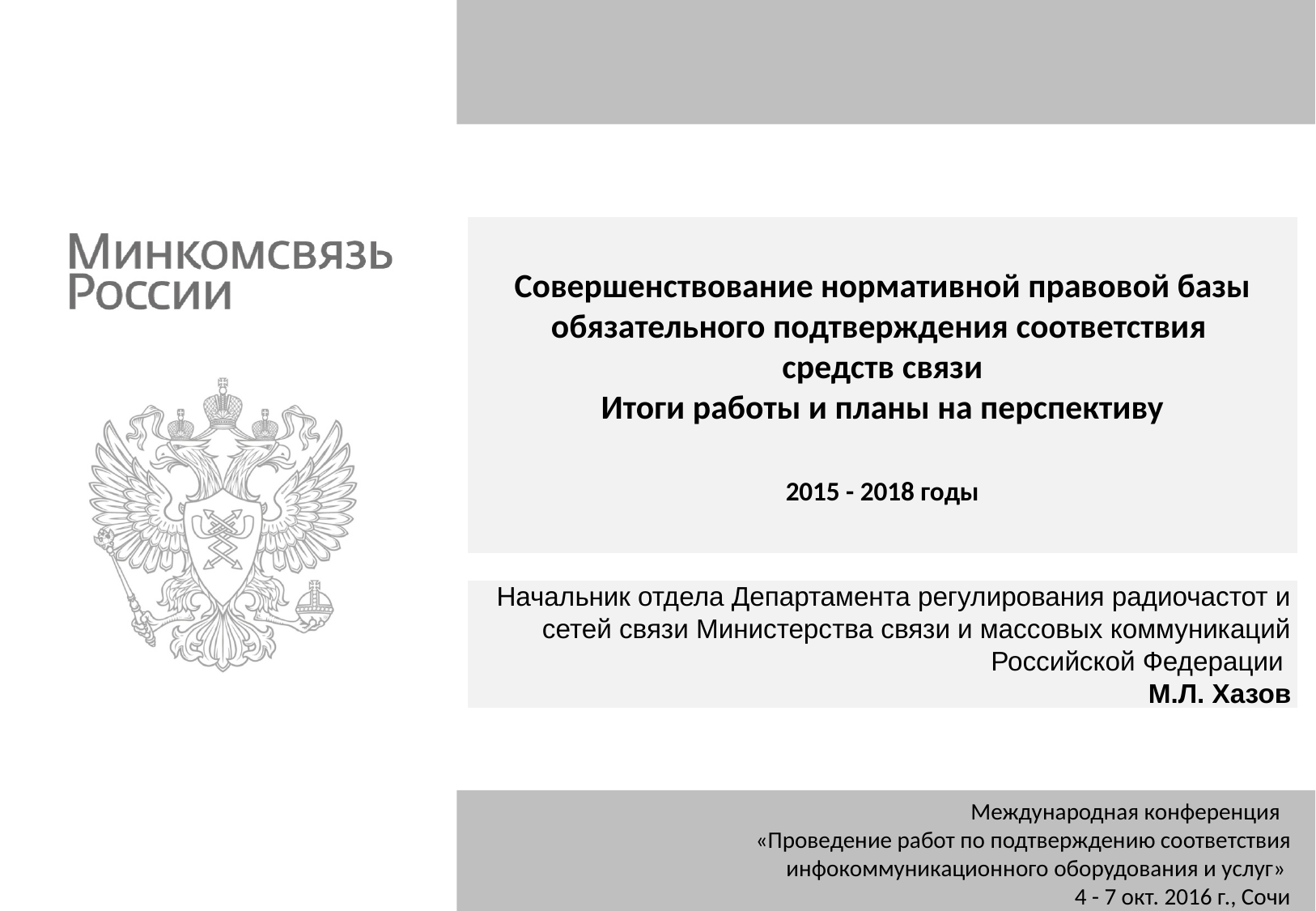

Совершенствование нормативной правовой базы обязательного подтверждения соответствия
средств связи
Итоги работы и планы на перспективу

2015 - 2018 годы
Начальник отдела Департамента регулирования радиочастот и сетей связи Министерства связи и массовых коммуникаций Российской Федерации
М.Л. Хазов
Международная конференция
«Проведение работ по подтверждению соответствия инфокоммуникационного оборудования и услуг»
4 - 7 окт. 2016 г., Сочи